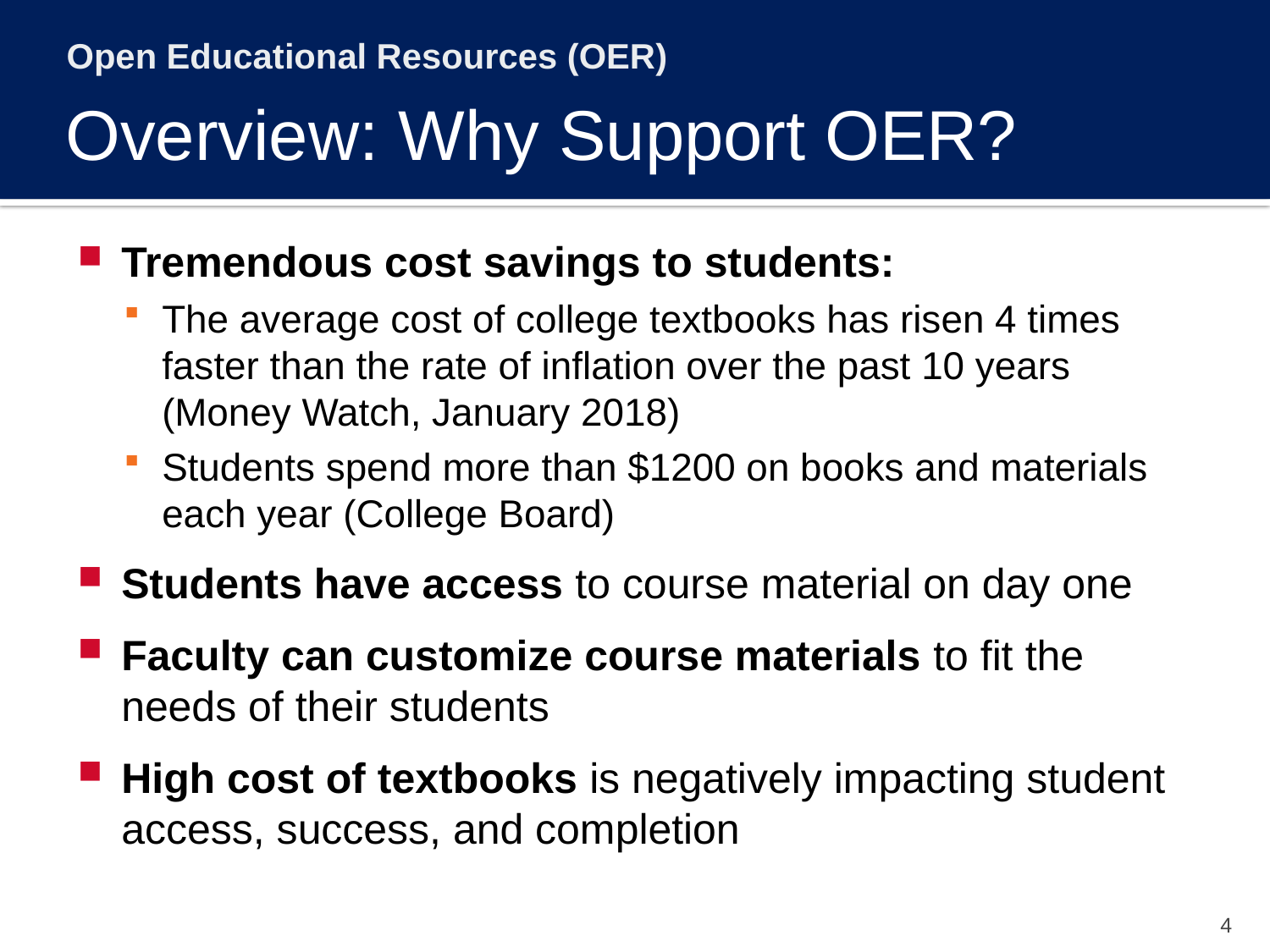

Open Educational Resources (OER)
# Overview: Why Support OER?
Tremendous cost savings to students:
The average cost of college textbooks has risen 4 times faster than the rate of inflation over the past 10 years (Money Watch, January 2018)
Students spend more than $1200 on books and materials each year (College Board)
Students have access to course material on day one
Faculty can customize course materials to fit the needs of their students
High cost of textbooks is negatively impacting student access, success, and completion